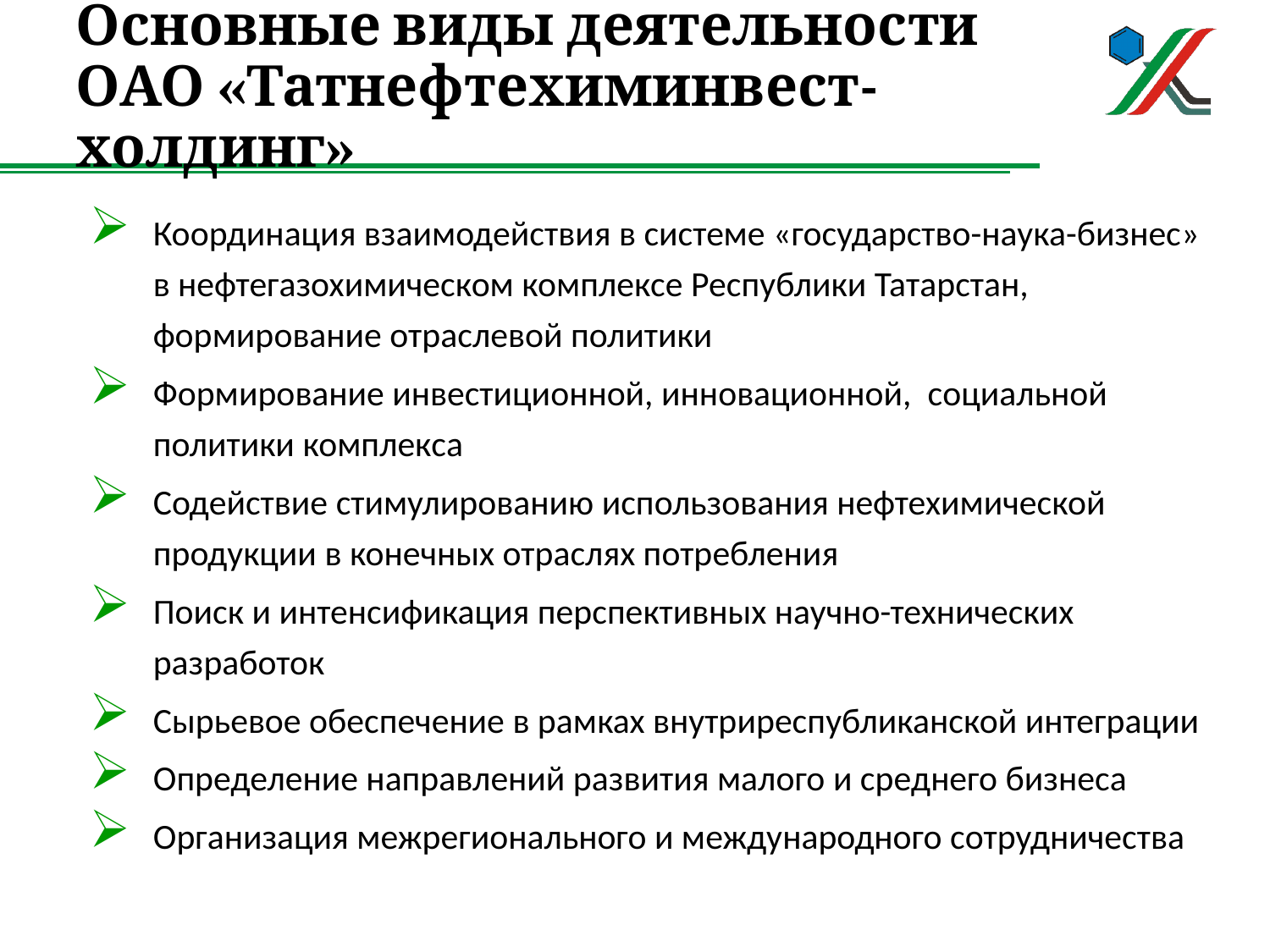

# Основные виды деятельности ОАО «Татнефтехиминвест-холдинг»
Координация взаимодействия в системе «государство-наука-бизнес» в нефтегазохимическом комплексе Республики Татарстан, формирование отраслевой политики
Формирование инвестиционной, инновационной,  социальной политики комплекса
Содействие стимулированию использования нефтехимической продукции в конечных отраслях потребления
Поиск и интенсификация перспективных научно-технических разработок
Сырьевое обеспечение в рамках внутриреспубликанской интеграции
Определение направлений развития малого и среднего бизнеса
Организация межрегионального и международного сотрудничества